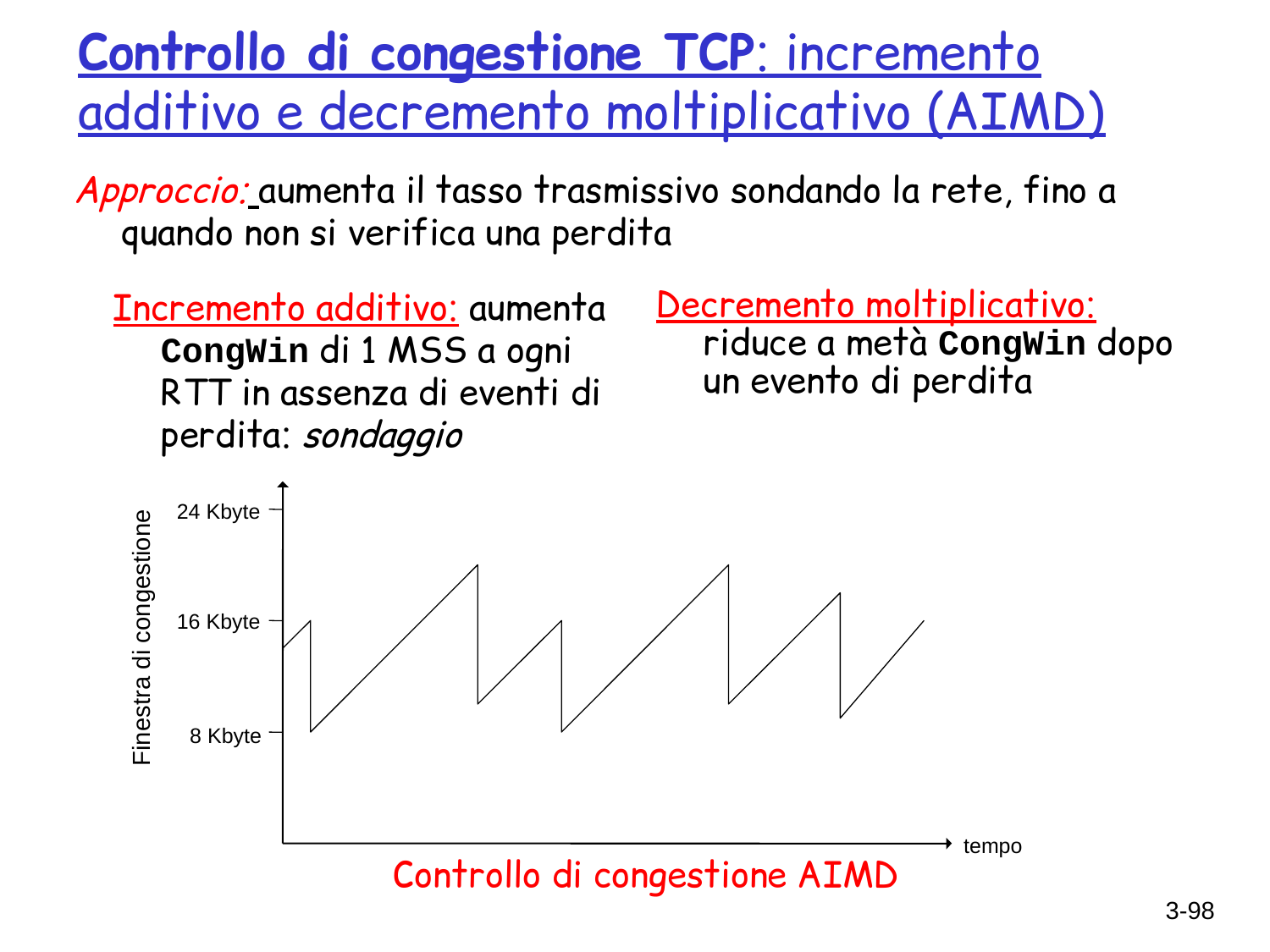

# Controllo di congestione TCP: incremento additivo e decremento moltiplicativo (AIMD)
Approccio: aumenta il tasso trasmissivo sondando la rete, fino a quando non si verifica una perdita
Incremento additivo: aumenta CongWin di 1 MSS a ogni RTT in assenza di eventi di perdita: sondaggio
Decremento moltiplicativo: riduce a metà CongWin dopo un evento di perdita

24 Kbyte

16 Kbyte

Finestra di congestione
8 Kbyte

tempo

Controllo di congestione AIMD
3-98